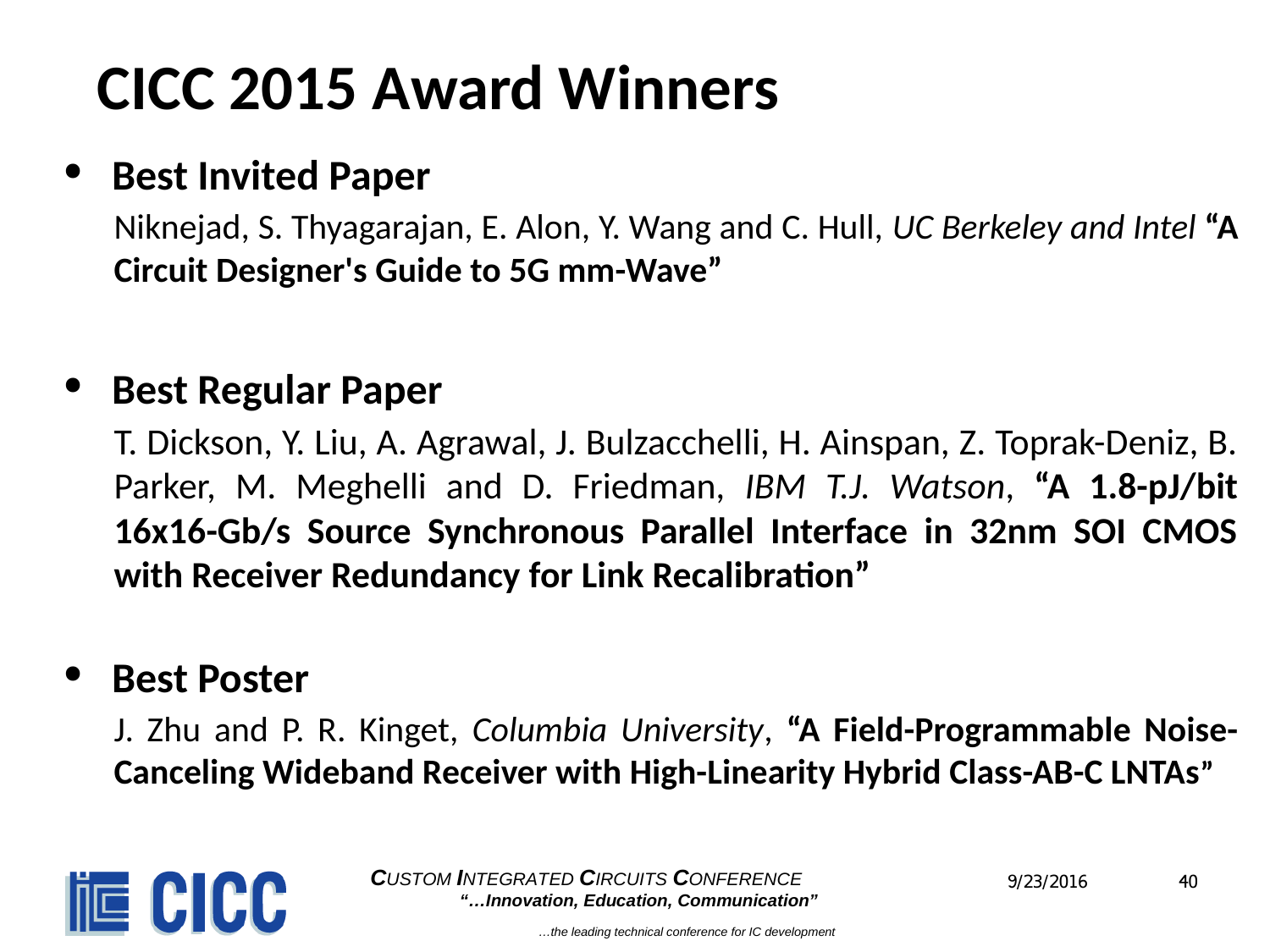

# CICC 2015 Award Winners
Best Invited Paper
Niknejad, S. Thyagarajan, E. Alon, Y. Wang and C. Hull, UC Berkeley and Intel “A Circuit Designer's Guide to 5G mm-Wave”

Best Regular Paper
T. Dickson, Y. Liu, A. Agrawal, J. Bulzacchelli, H. Ainspan, Z. Toprak-Deniz, B. Parker, M. Meghelli and D. Friedman, IBM T.J. Watson, “A 1.8-pJ/bit 16x16-Gb/s Source Synchronous Parallel Interface in 32nm SOI CMOS with Receiver Redundancy for Link Recalibration”

Best Poster
J. Zhu and P. R. Kinget, Columbia University, “A Field-Programmable Noise-Canceling Wideband Receiver with High-Linearity Hybrid Class-AB-C LNTAs”